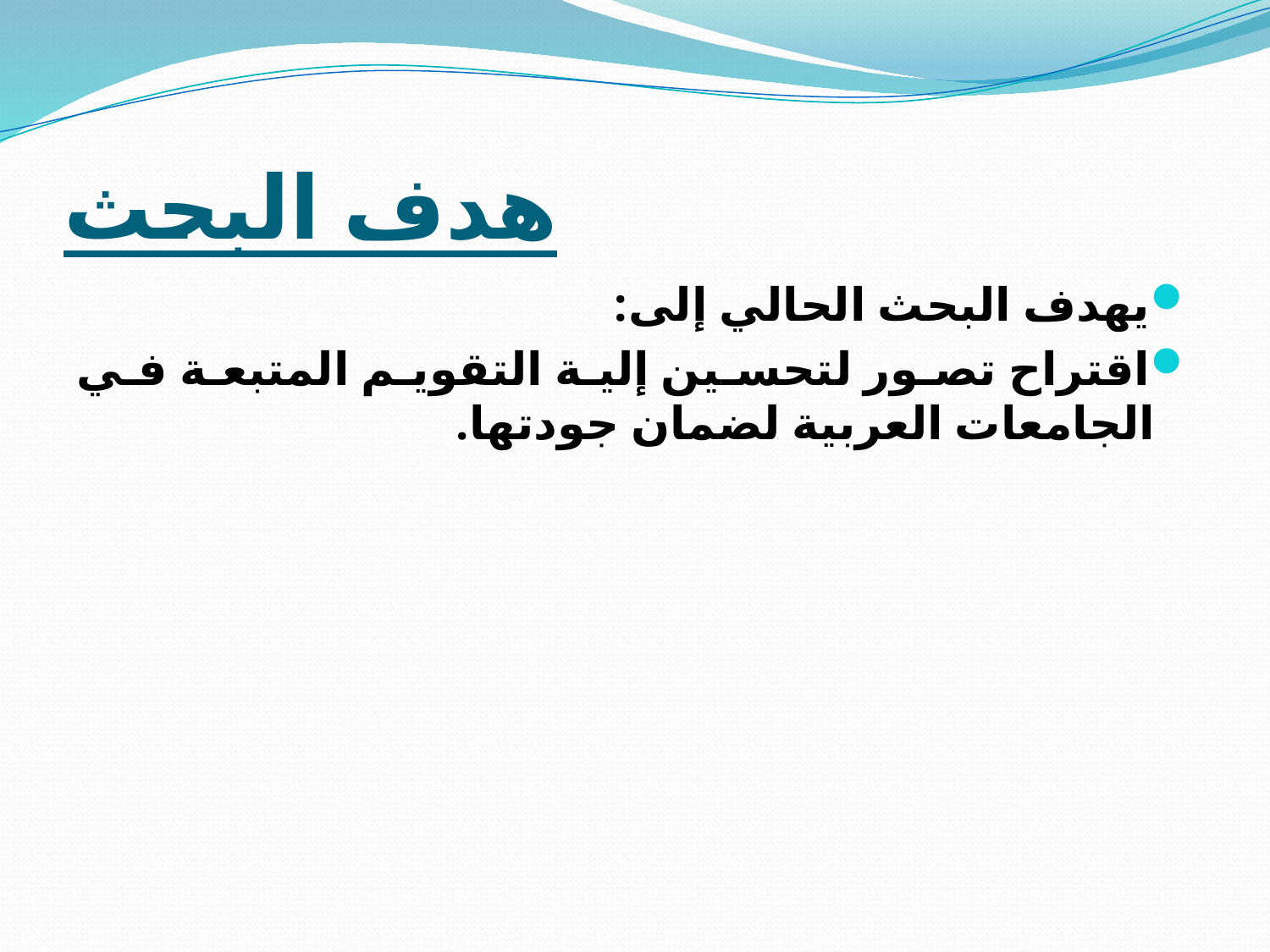

# هدف البحث
يهدف البحث الحالي إلى:
اقتراح تصور لتحسين إلية التقويم المتبعة في الجامعات العربية لضمان جودتها.